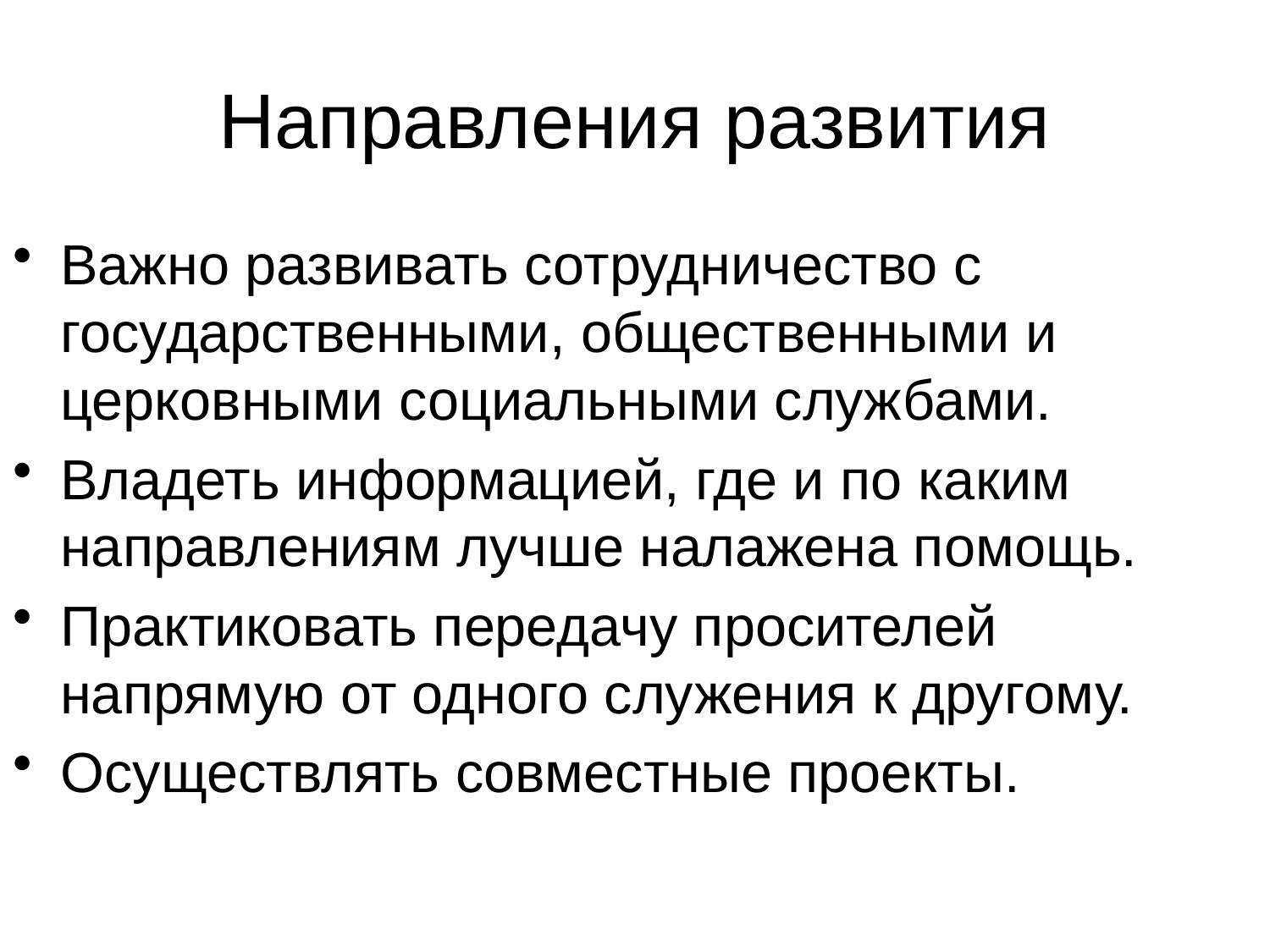

# Направления развития
Важно развивать сотрудничество с государственными, общественными и церковными социальными службами.
Владеть информацией, где и по каким направлениям лучше налажена помощь.
Практиковать передачу просителей напрямую от одного служения к другому.
Осуществлять совместные проекты.